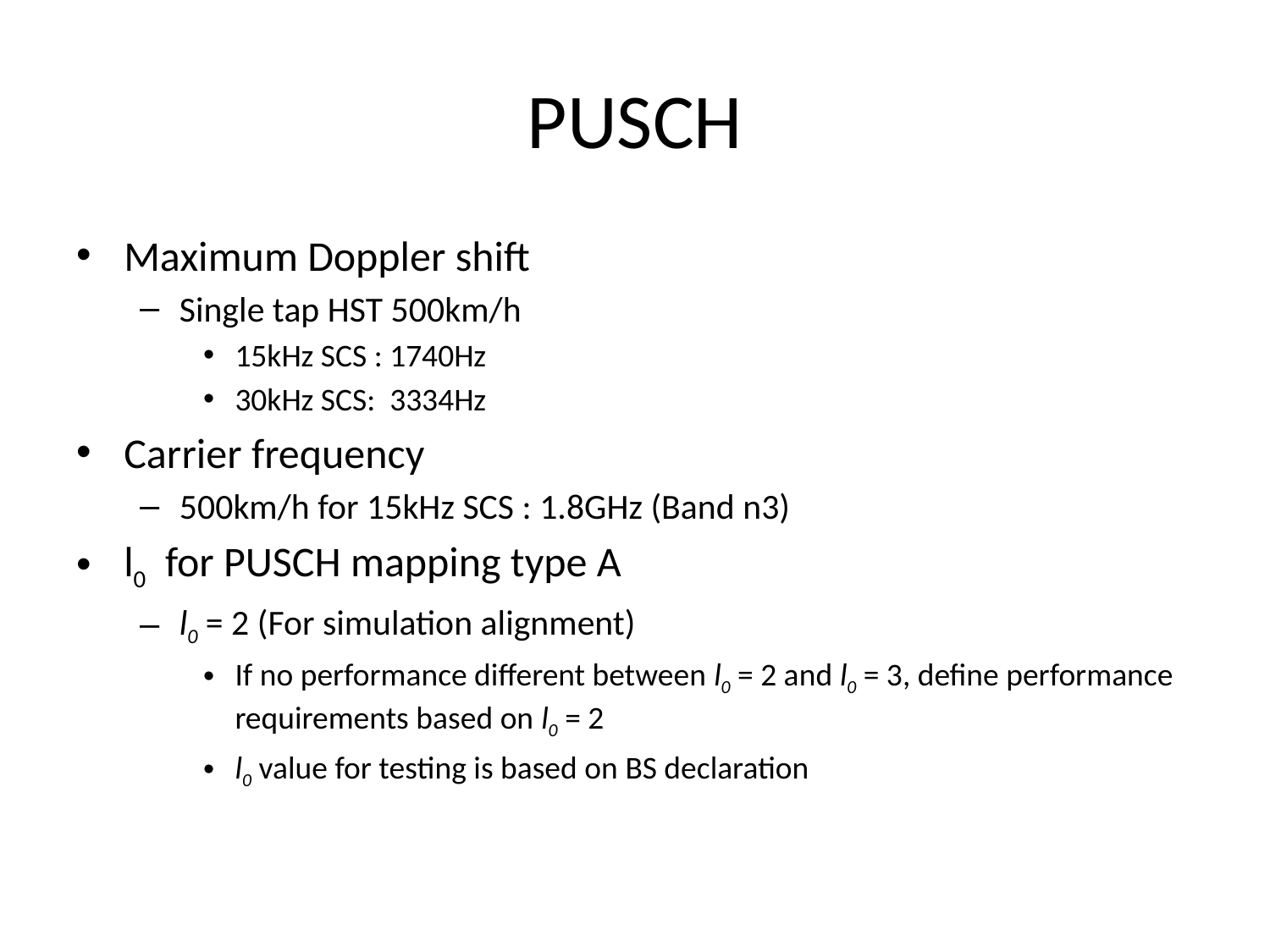

# PUSCH
Maximum Doppler shift
Single tap HST 500km/h
15kHz SCS : 1740Hz
30kHz SCS:  3334Hz
Carrier frequency
500km/h for 15kHz SCS : 1.8GHz (Band n3)
l0  for PUSCH mapping type A
l0 = 2 (For simulation alignment)
If no performance different between l0 = 2 and l0 = 3, define performance requirements based on l0 = 2
l0 value for testing is based on BS declaration